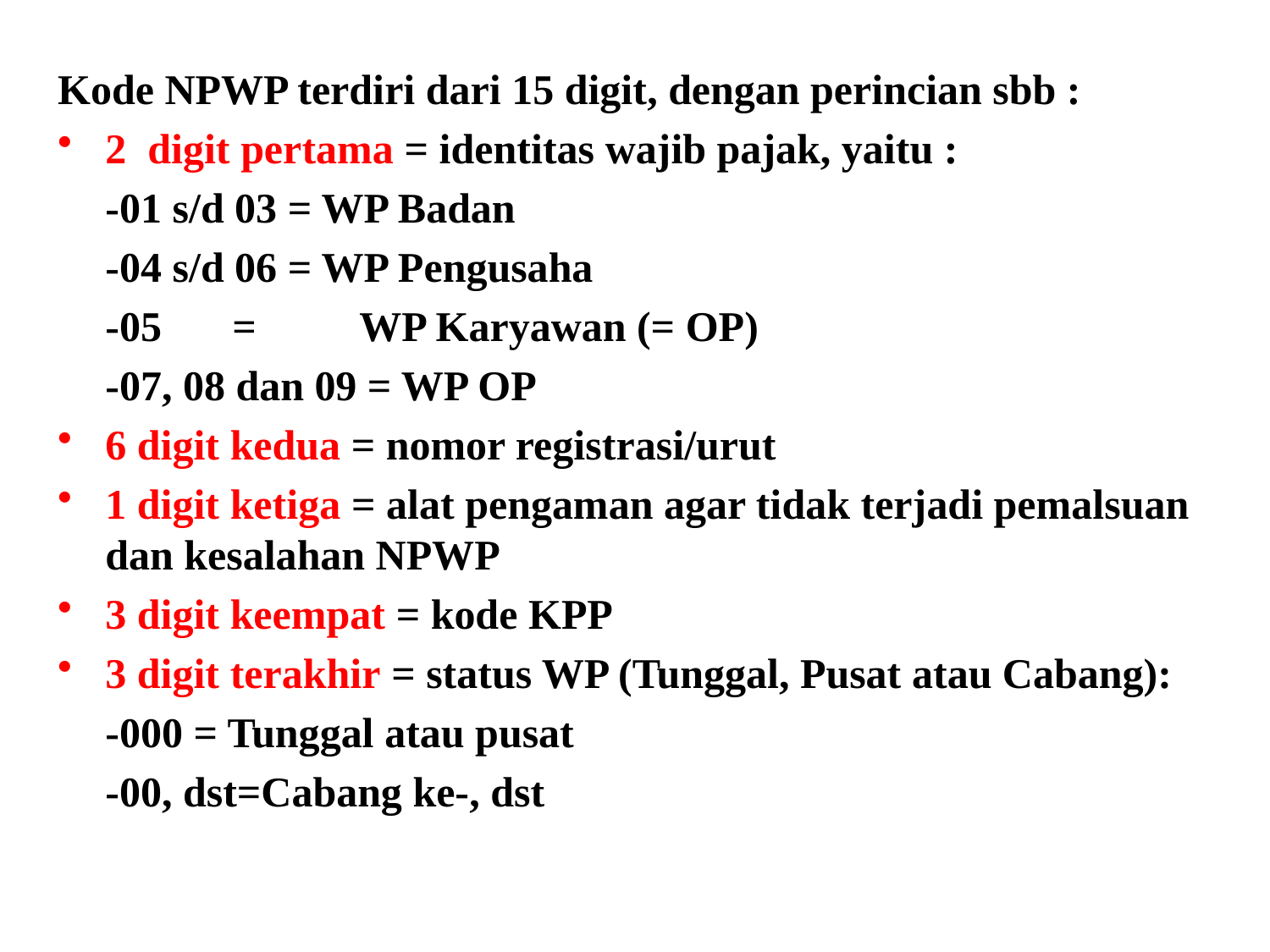

Kode NPWP terdiri dari 15 digit, dengan perincian sbb :
2  digit pertama = identitas wajib pajak, yaitu :
 	-01 s/d 03 = WP Badan
 	-04 s/d 06 = WP Pengusaha
 	-05	=	WP Karyawan (= OP)
 	-07, 08 dan 09 = WP OP
6 digit kedua = nomor registrasi/urut
1 digit ketiga = alat pengaman agar tidak terjadi pemalsuan dan kesalahan NPWP
3 digit keempat = kode KPP
3 digit terakhir = status WP (Tunggal, Pusat atau Cabang):
 	-000 = Tunggal atau pusat
 	-00, dst=Cabang ke-, dst